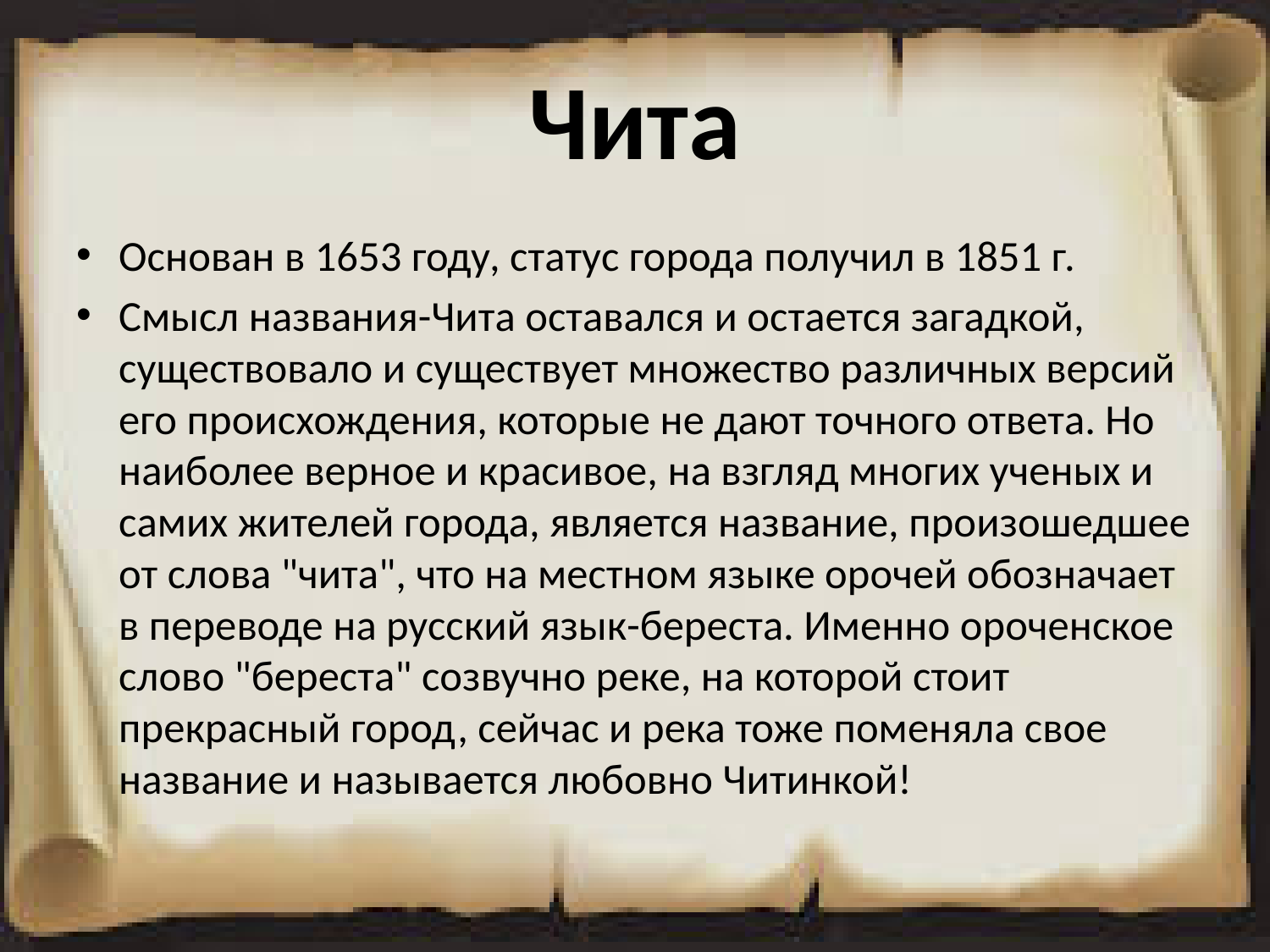

# Чита
Основан в 1653 году, статус города получил в 1851 г.
Смысл названия-Чита оставался и остается загадкой, существовало и существует множество различных версий его происхождения, которые не дают точного ответа. Но наиболее верное и красивое, на взгляд многих ученых и самих жителей города, является название, произошедшее от слова "чита", что на местном языке орочей обозначает в переводе на русский язык-береста. Именно ороченское слово "береста" созвучно реке, на которой стоит прекрасный город, сейчас и река тоже поменяла свое название и называется любовно Читинкой!